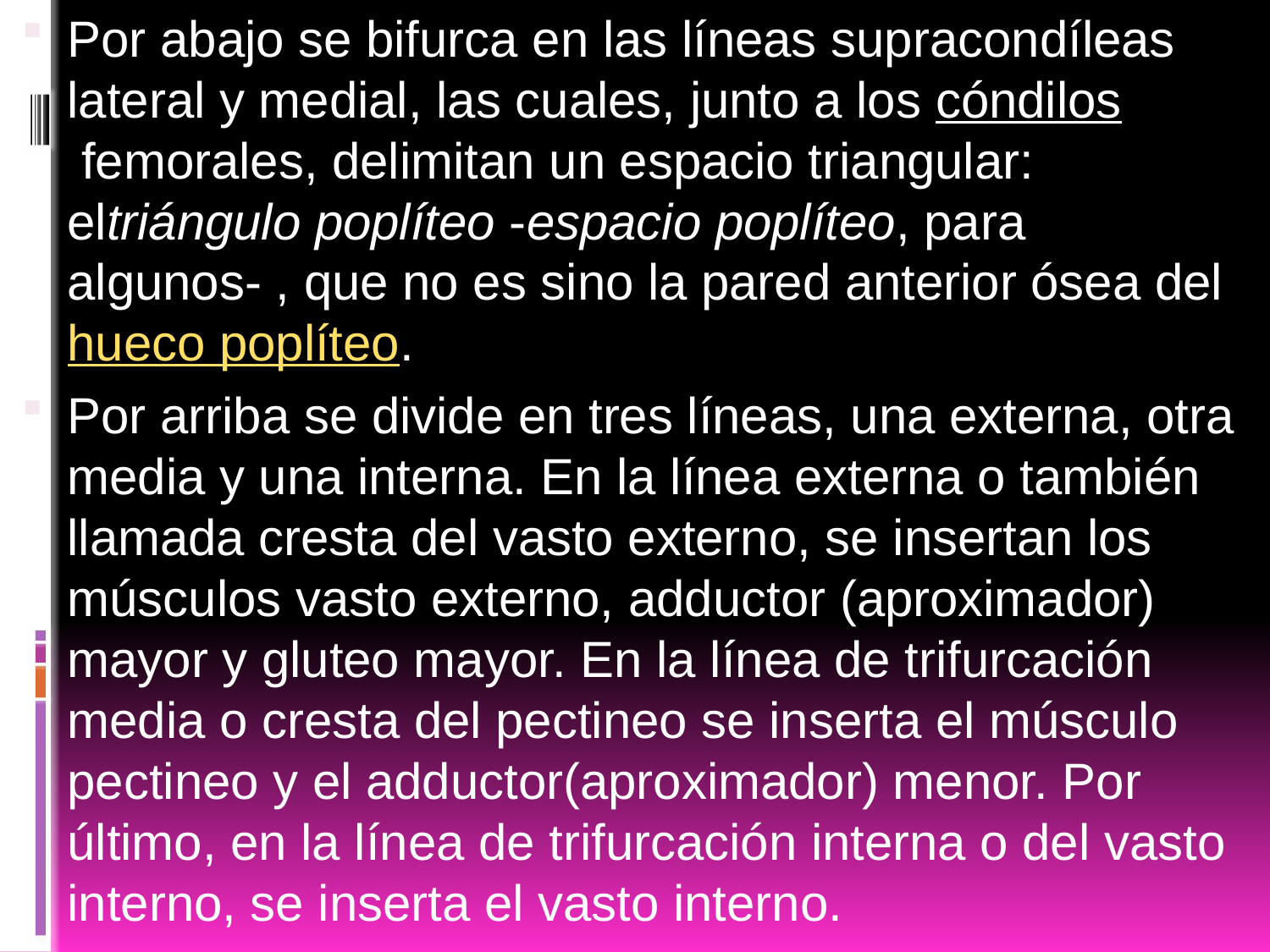

Por abajo se bifurca en las líneas supracondíleas lateral y medial, las cuales, junto a los cóndilos femorales, delimitan un espacio triangular: eltriángulo poplíteo -espacio poplíteo, para algunos- , que no es sino la pared anterior ósea del hueco poplíteo.
Por arriba se divide en tres líneas, una externa, otra media y una interna. En la línea externa o también llamada cresta del vasto externo, se insertan los músculos vasto externo, adductor (aproximador) mayor y gluteo mayor. En la línea de trifurcación media o cresta del pectineo se inserta el músculo pectineo y el adductor(aproximador) menor. Por último, en la línea de trifurcación interna o del vasto interno, se inserta el vasto interno.